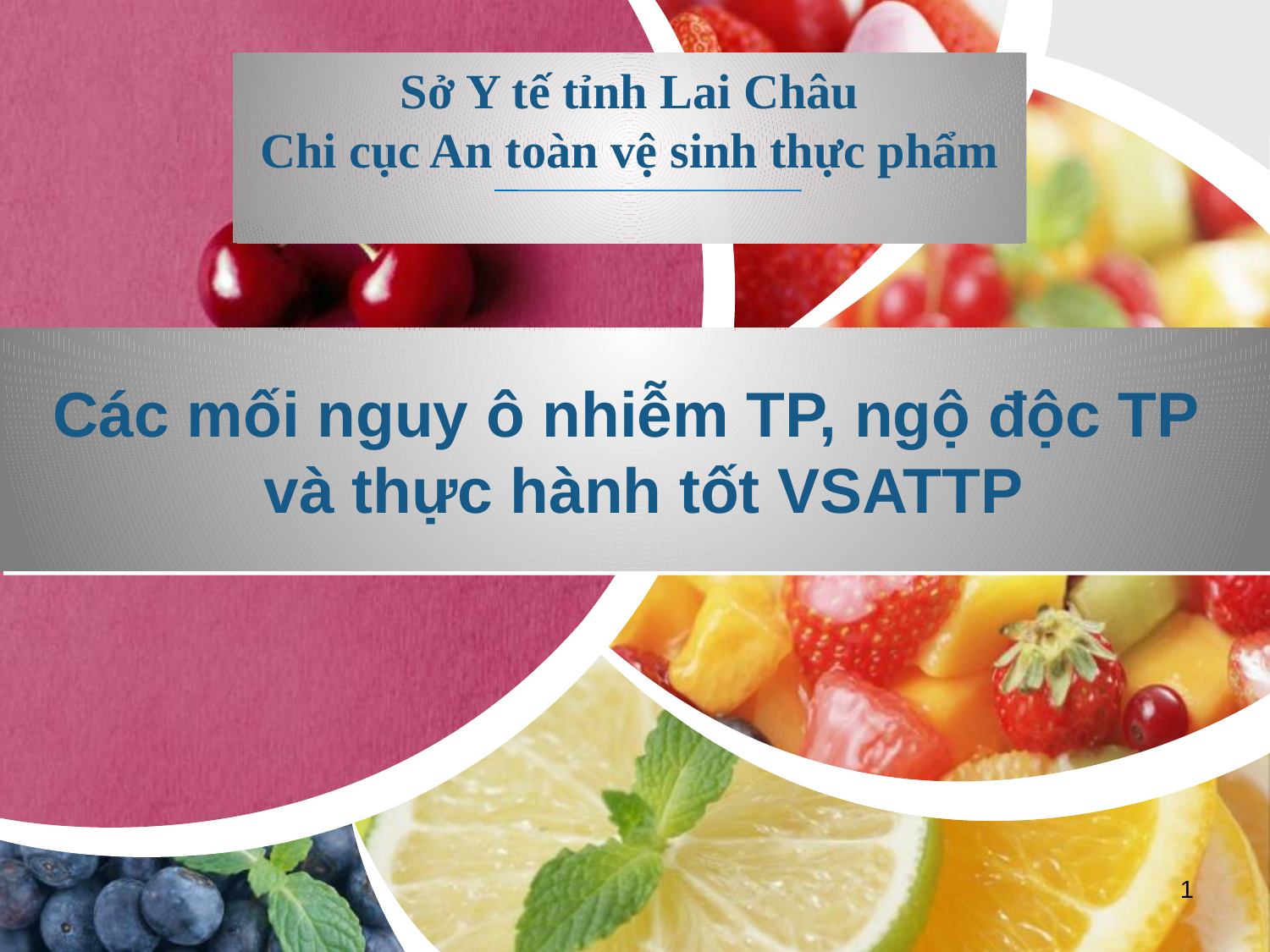

Sở Y tế tỉnh Lai Châu
Chi cục An toàn vệ sinh thực phẩm

# Các mối nguy ô nhiễm TP, ngộ độc TP và thực hành tốt VSATTP
1